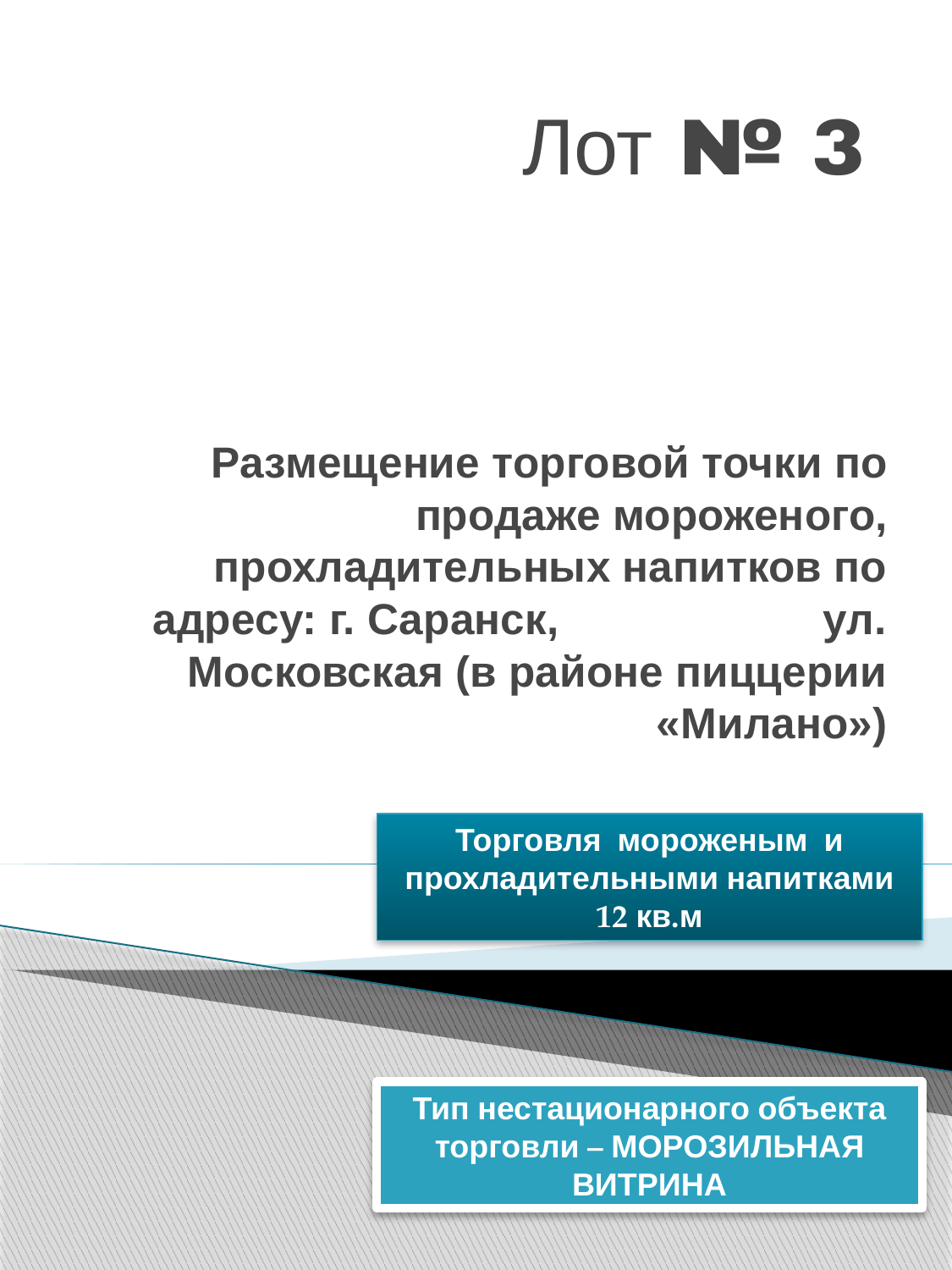

Лот № 3
# Размещение торговой точки по продаже мороженого, прохладительных напитков по адресу: г. Саранск,                      ул. Московская (в районе пиццерии «Милано»)
Торговля  мороженым  и прохладительными напитками 12 кв.м
Тип нестационарного объекта торговли – МОРОЗИЛЬНАЯ ВИТРИНА